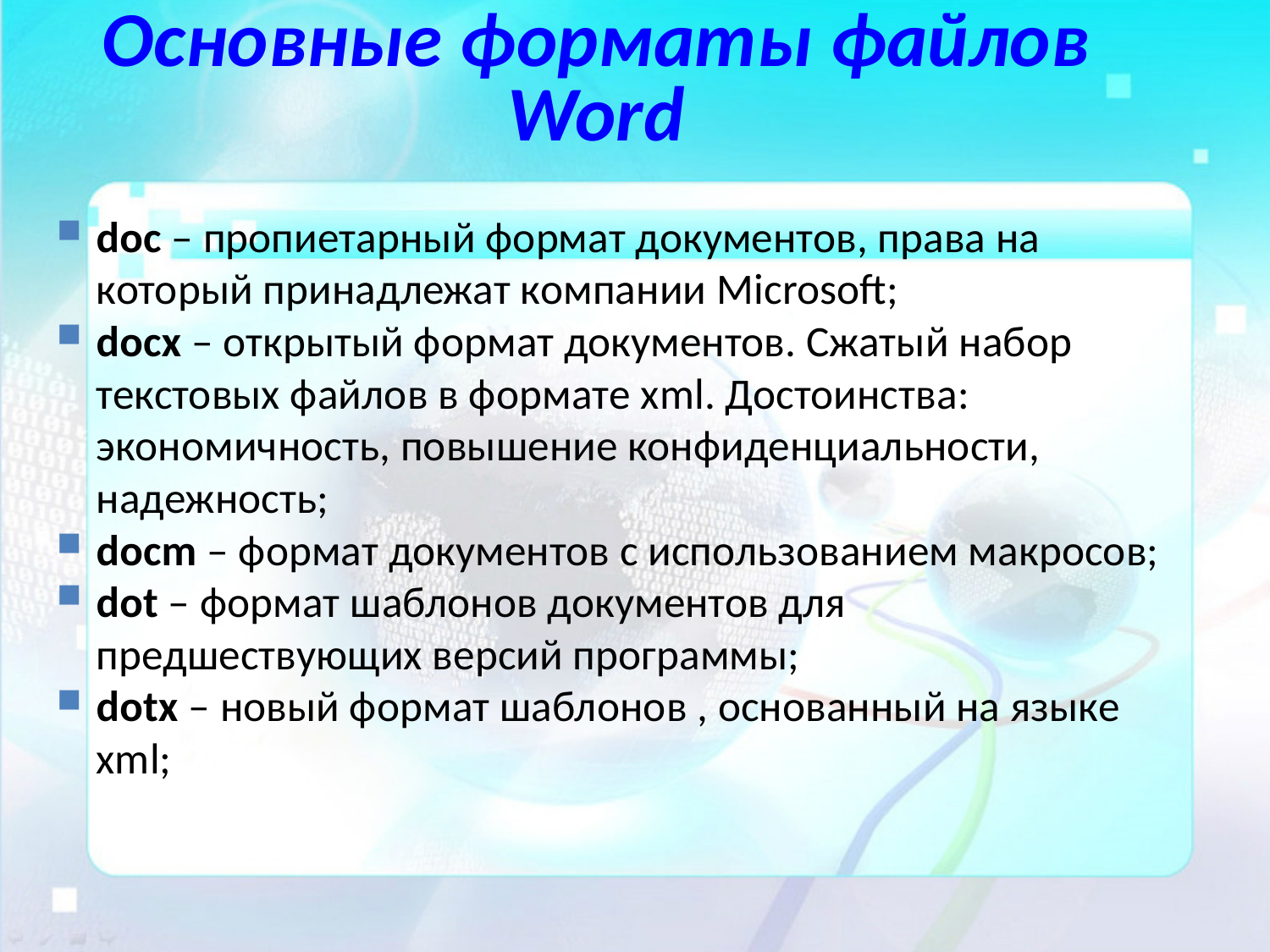

# Основные форматы файлов Word
doc – пропиетарный формат документов, права на который принадлежат компании Microsoft;
docx – открытый формат документов. Сжатый набор текстовых файлов в формате xml. Достоинства: экономичность, повышение конфиденциальности, надежность;
docm – формат документов с использованием макросов;
dot – формат шаблонов документов для предшествующих версий программы;
dotx – новый формат шаблонов , основанный на языке xml;